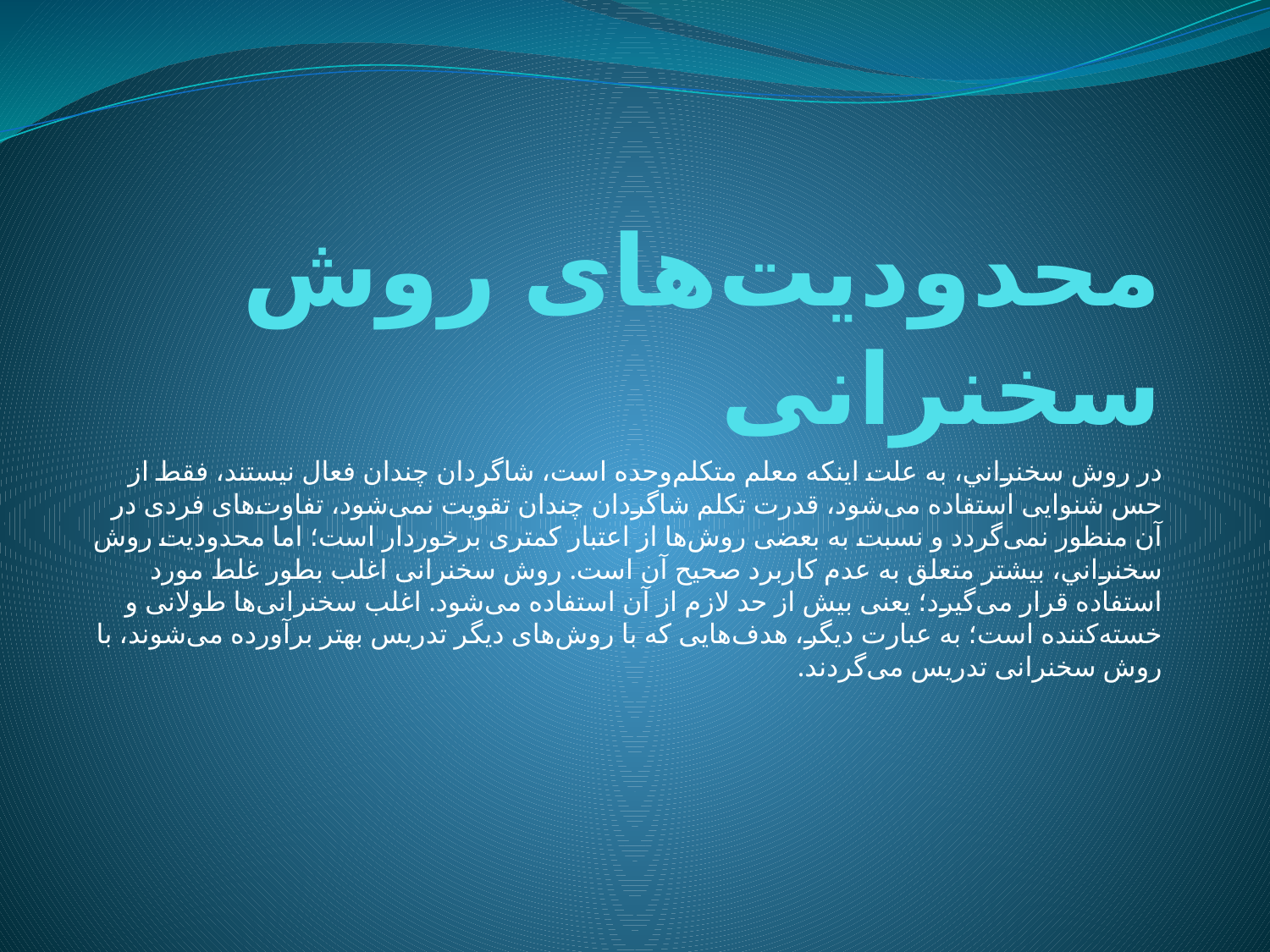

# محدودیت‌های روش سخنرانی
در روش سخنراني، به علت اينکه معلم متکلم‌وحده است، شاگردان چندان فعال نيستند، فقط از حس شنوايى استفاده مى‌شود، قدرت تکلم شاگردان چندان تقويت نمى‌شود، تفاوت‌هاى فردى در آن منظور نمى‌گردد و نسبت به بعضى روش‌ها از اعتبار کمترى برخوردار است؛ اما محدوديت روش سخنراني، بيشتر متعلق به عدم کاربرد صحيح آن است. روش سخنرانى اغلب بطور غلط مورد استفاده قرار مى‌گيرد؛ يعنى بيش از حد لازم از آن استفاده مى‌شود. اغلب سخنرانى‌ها طولانى و خسته‌کننده است؛ به عبارت ديگر، هدف‌هايى که با روش‌هاى ديگر تدريس بهتر برآورده مى‌شوند، با روش سخنرانى تدريس مى‌گردند.